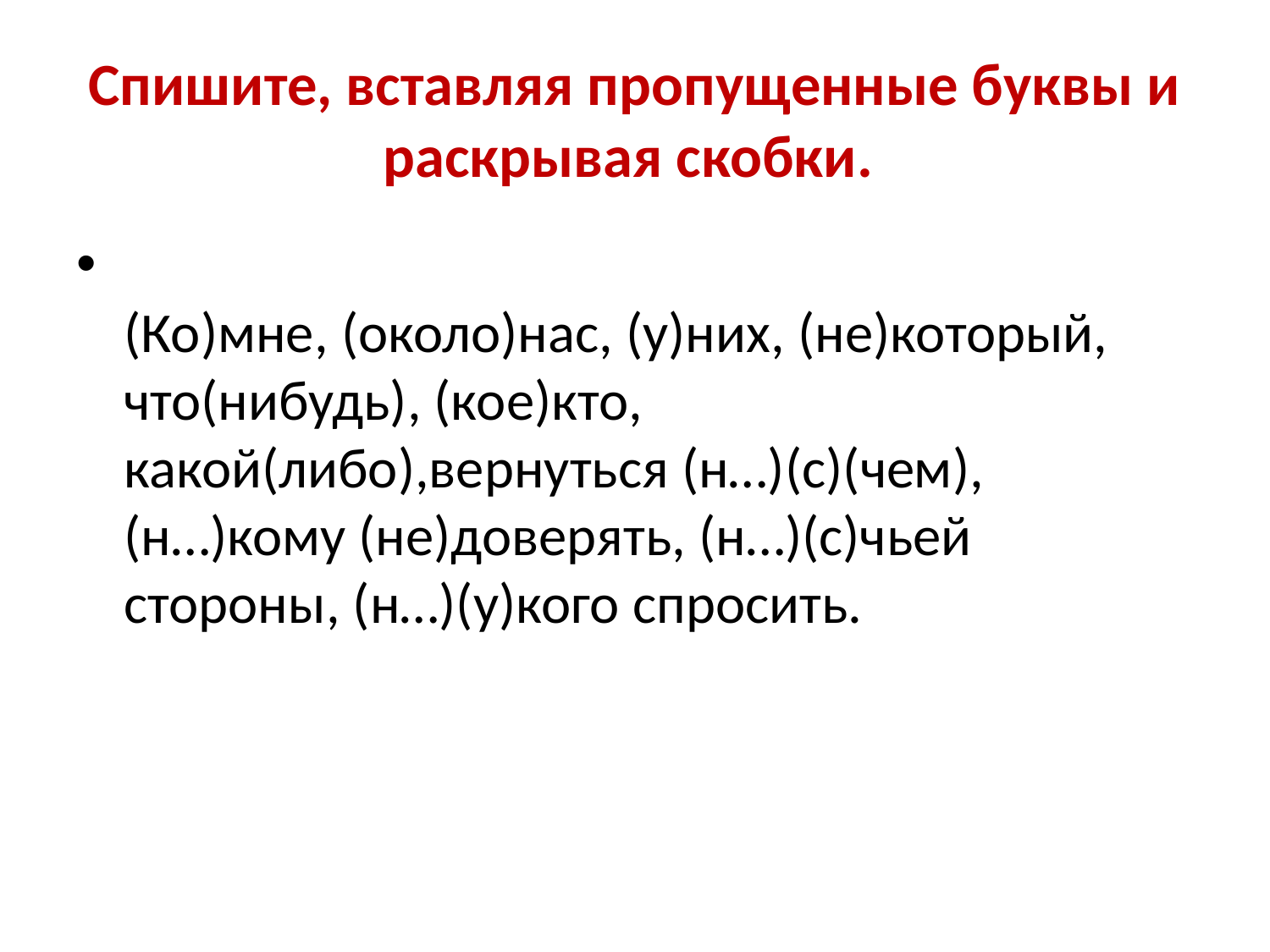

# Спишите, вставляя пропущенные буквы и раскрывая скобки.
(Ко)мне, (около)нас, (у)них, (не)который, что(нибудь), (кое)кто, какой(либо),вернуться (н…)(с)(чем), (н…)кому (не)доверять, (н…)(с)чьей стороны, (н…)(у)кого спросить.